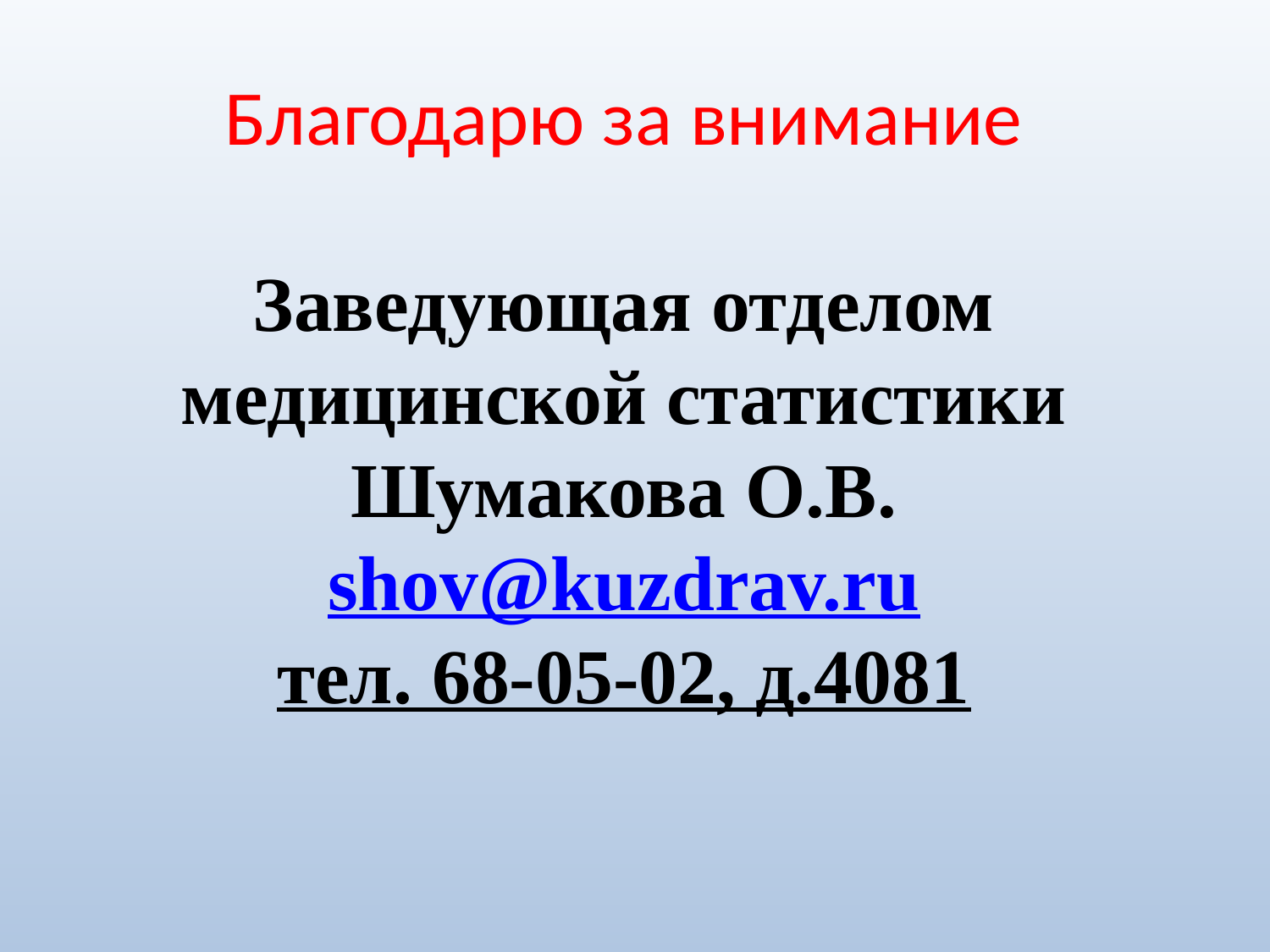

Благодарю за внимание
Заведующая отделом медицинской статистики
Шумакова О.В.
shov@kuzdrav.ru
тел. 68-05-02, д.4081